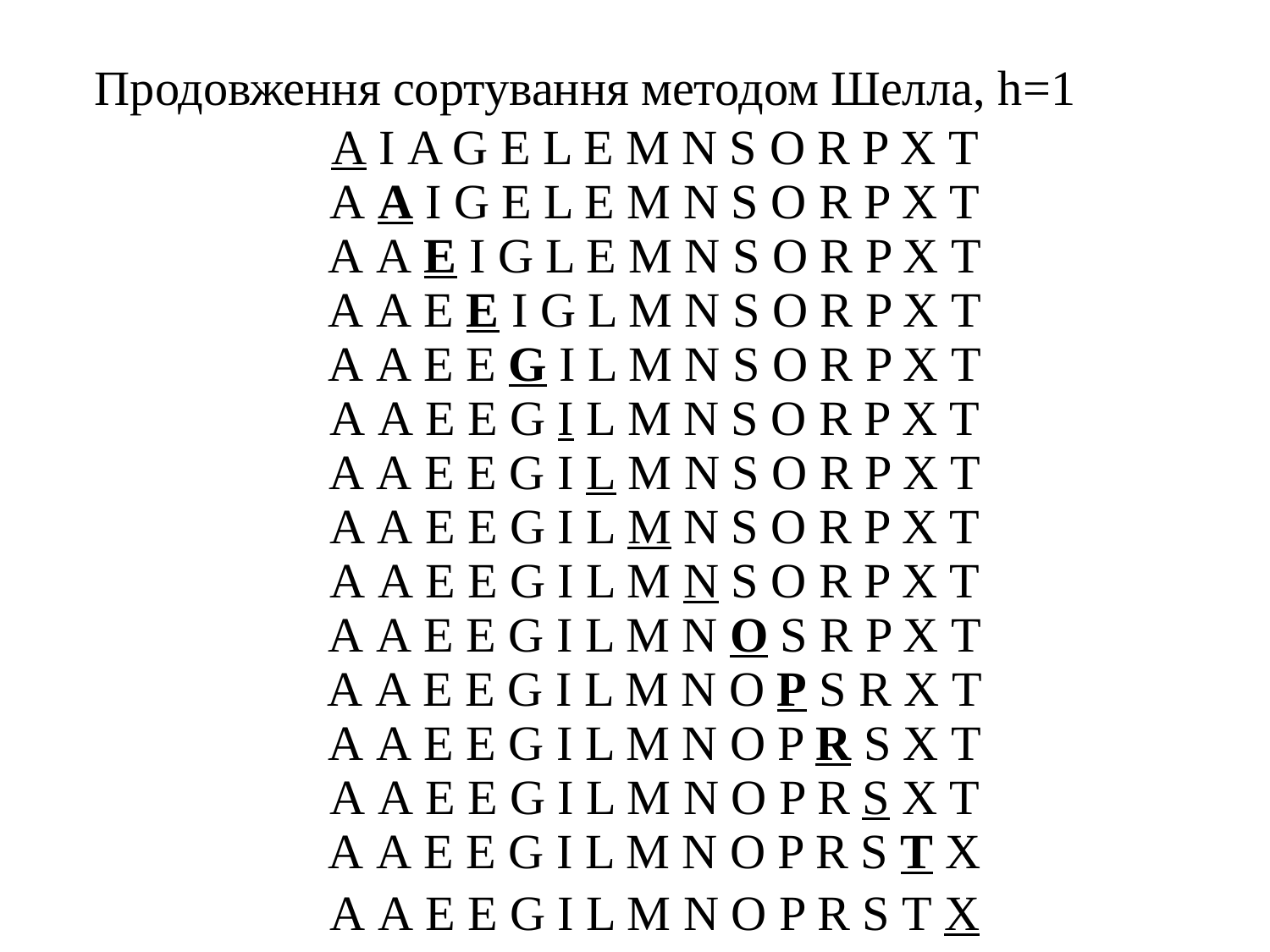

Продовження сортування методом Шелла, h=1

A I A G E L E M N S O R P X T

A A I G E L E M N S O R P X T

A A E I G L E M N S O R P X T

A A E E I G L M N S O R P X T

A A E E G I L M N S O R P X T

A A E E G I L M N S O R P X T

A A E E G I L M N S O R P X T

A A E E G I L M N S O R P X T

A A E E G I L M N S O R P X T

A A E E G I L M N O S R P X T

A A E E G I L M N O P S R X T

A A E E G I L M N O P R S X T

A A E E G I L M N O P R S X T

A A E E G I L M N O P R S T X

A A E E G I L M N O P R S T X